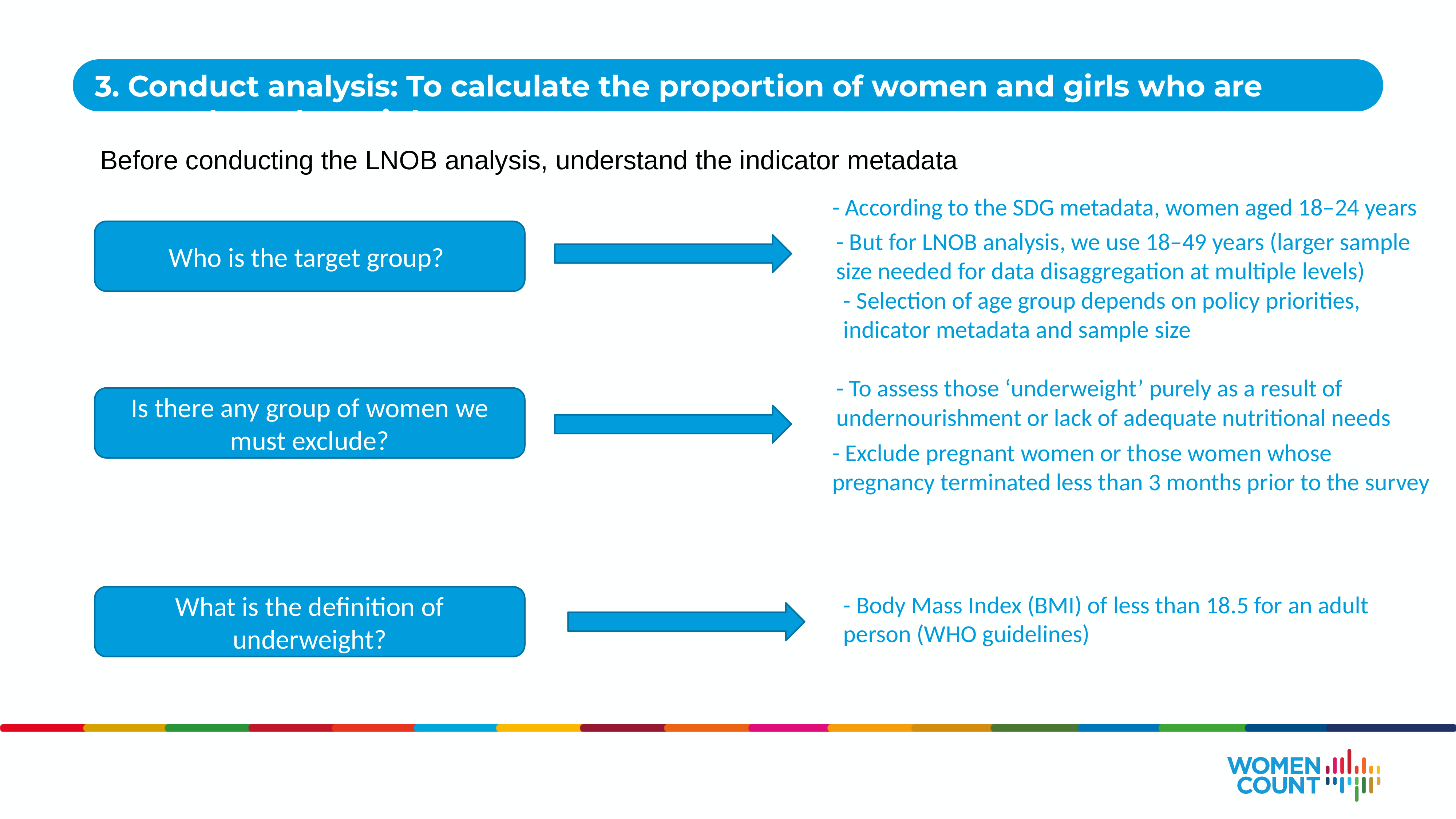

3. Conduct analysis: To calculate the proportion of women and girls who are currently underweight
Before conducting the LNOB analysis, understand the indicator metadata
- According to the SDG metadata, women aged 18–24 years
Who is the target group?
- But for LNOB analysis, we use 18–49 years (larger sample size needed for data disaggregation at multiple levels)

- Selection of age group depends on policy priorities, indicator metadata and sample size
- To assess those ‘underweight’ purely as a result of undernourishment or lack of adequate nutritional needs
Is there any group of women we must exclude?

- Exclude pregnant women or those women whose pregnancy terminated less than 3 months prior to the survey
- Body Mass Index (BMI) of less than 18.5 for an adult person (WHO guidelines)
What is the definition of underweight?